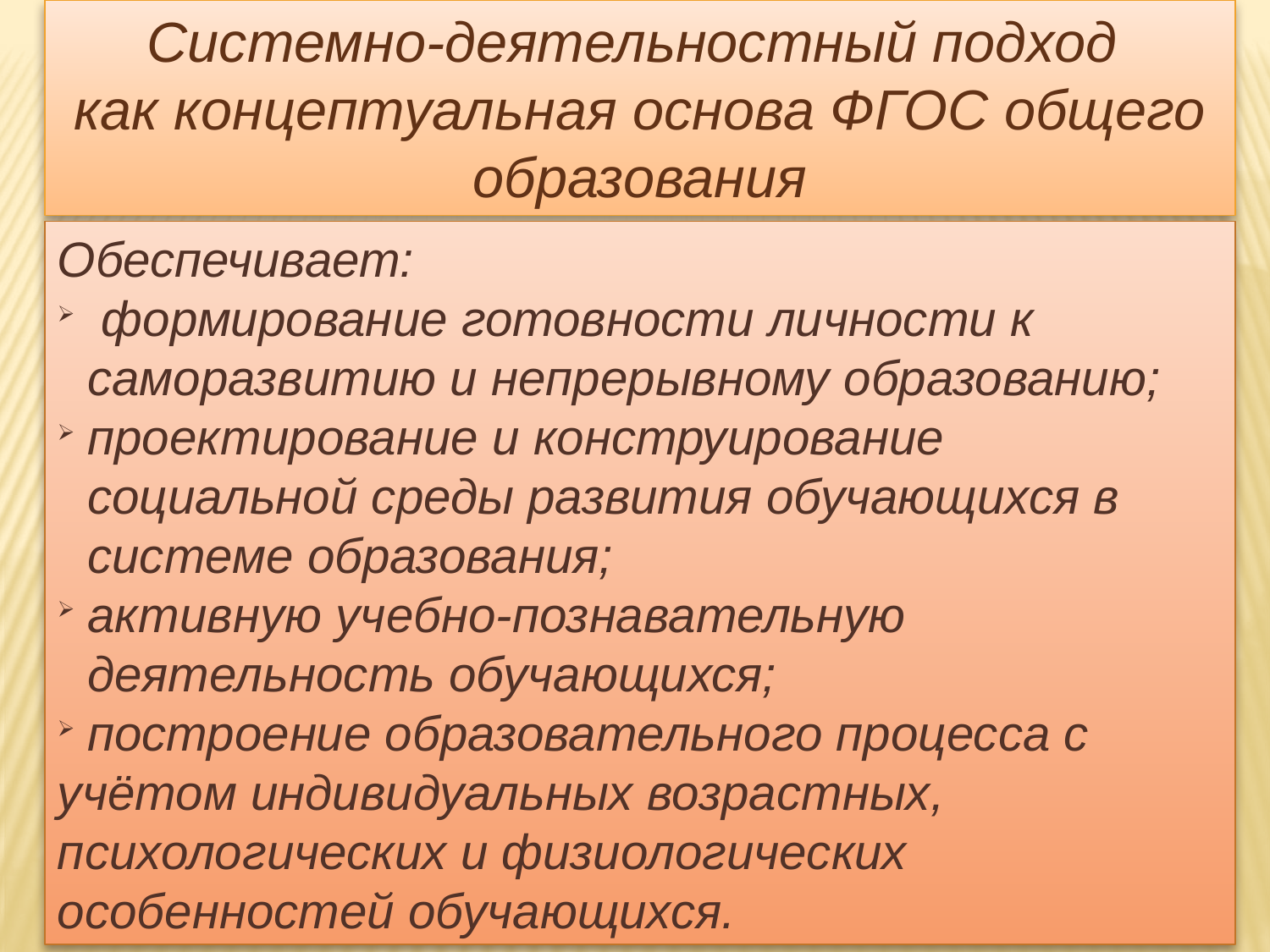

Системно-деятельностный подход
как концептуальная основа ФГОС общего образования
Обеспечивает:
 формирование готовности личности к саморазвитию и непрерывному образованию;
проектирование и конструирование социальной среды развития обучающихся в системе образования;
активную учебно-познавательную деятельность обучающихся;
построение образовательного процесса с
учётом индивидуальных возрастных,
психологических и физиологических
особенностей обучающихся.